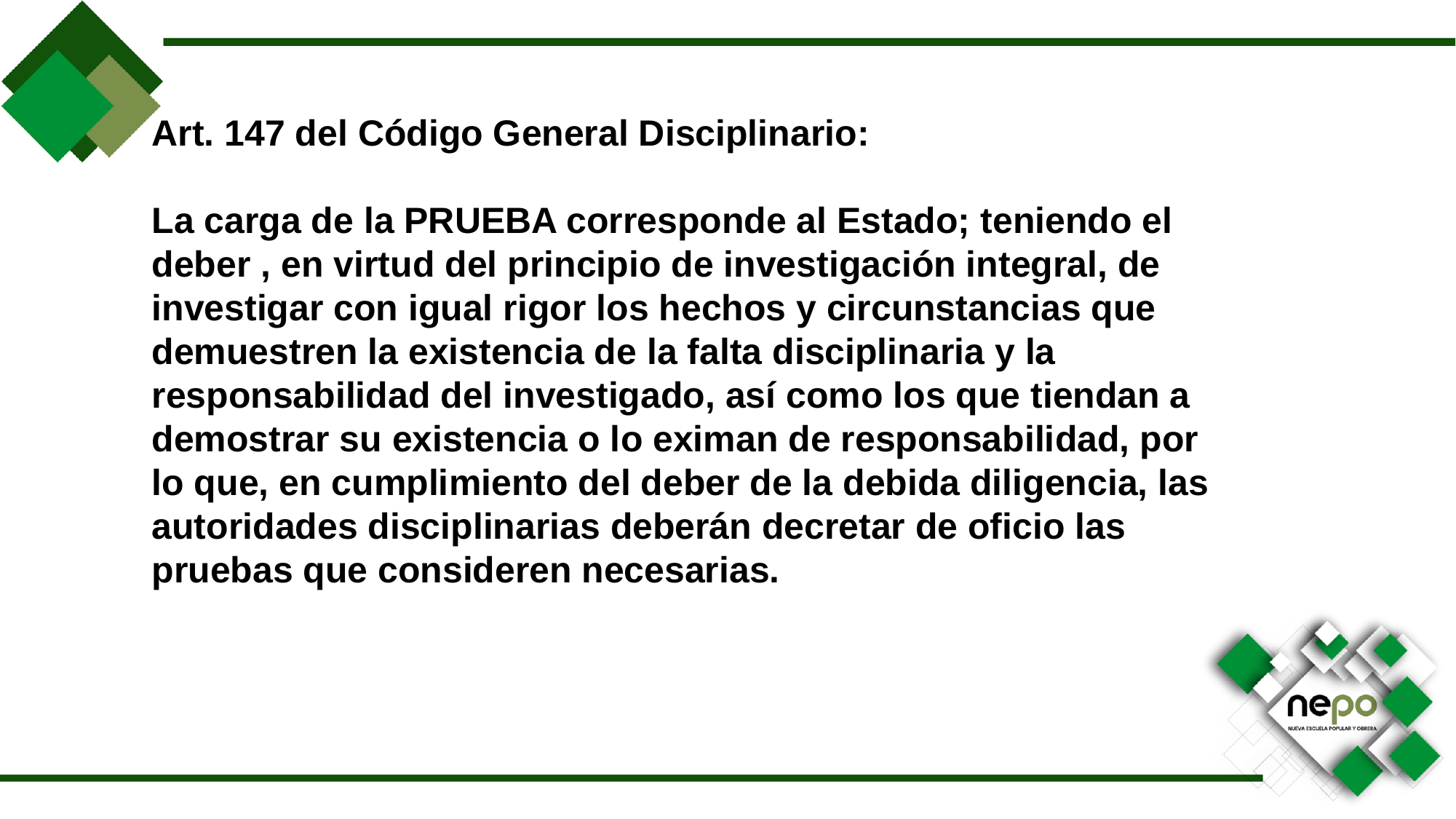

Art. 147 del Código General Disciplinario:

La carga de la PRUEBA corresponde al Estado; teniendo el deber , en virtud del principio de investigación integral, de investigar con igual rigor los hechos y circunstancias que demuestren la existencia de la falta disciplinaria y la responsabilidad del investigado, así como los que tiendan a demostrar su existencia o lo eximan de responsabilidad, por lo que, en cumplimiento del deber de la debida diligencia, las autoridades disciplinarias deberán decretar de oficio las pruebas que consideren necesarias.